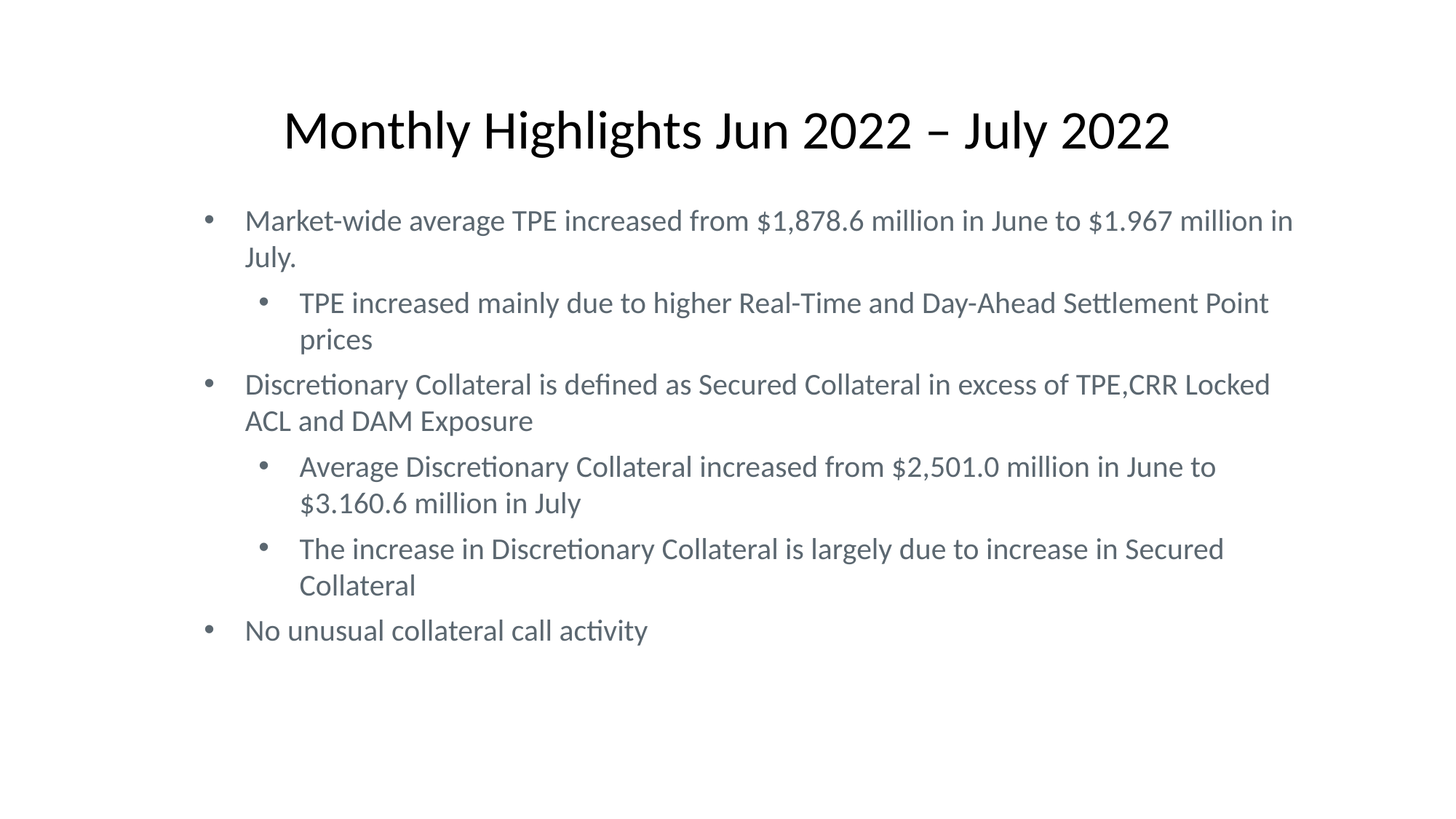

# Monthly Highlights Jun 2022 – July 2022
Market-wide average TPE increased from $1,878.6 million in June to $1.967 million in July.
TPE increased mainly due to higher Real-Time and Day-Ahead Settlement Point prices
Discretionary Collateral is defined as Secured Collateral in excess of TPE,CRR Locked ACL and DAM Exposure
Average Discretionary Collateral increased from $2,501.0 million in June to $3.160.6 million in July
The increase in Discretionary Collateral is largely due to increase in Secured Collateral
No unusual collateral call activity